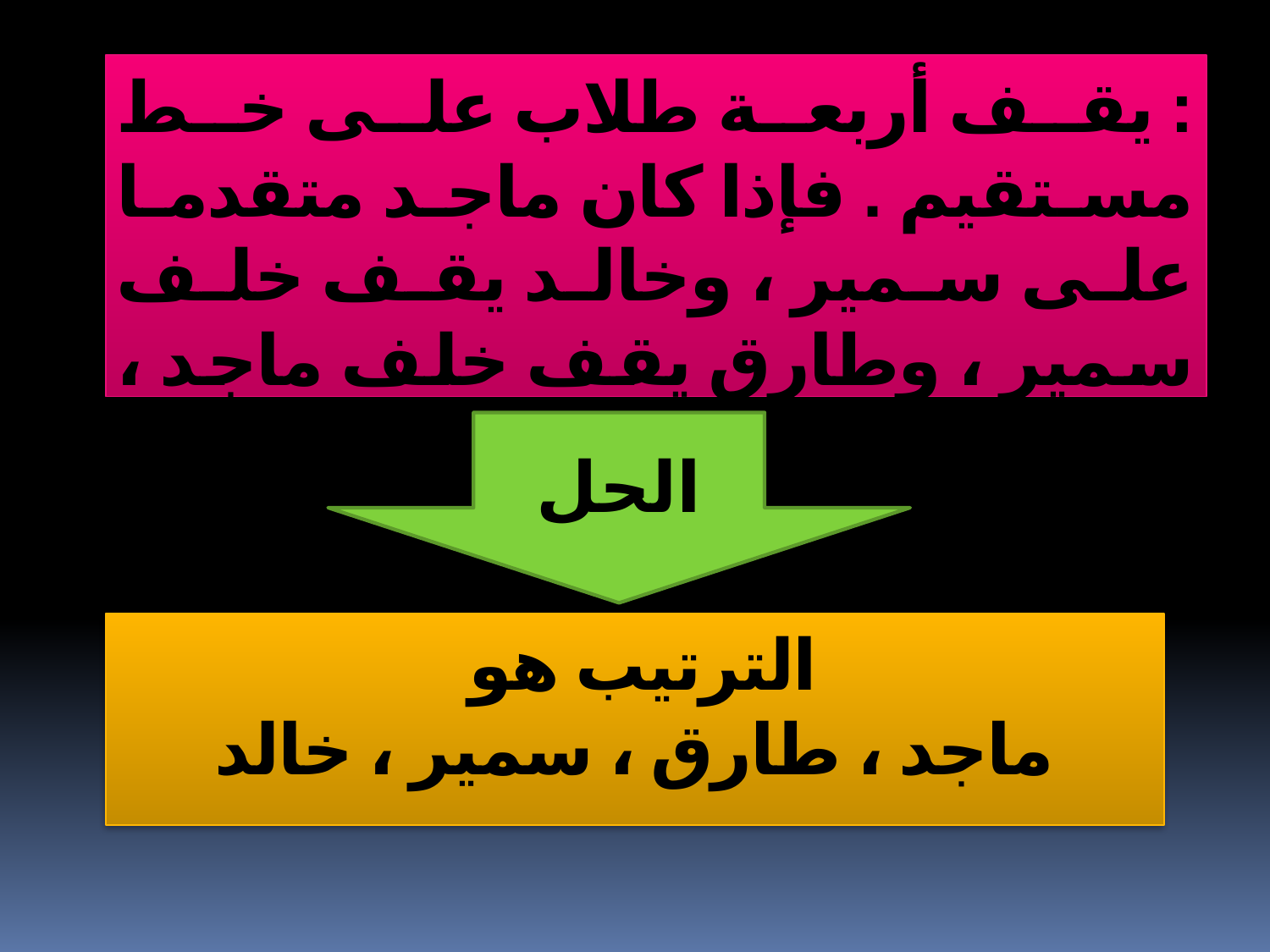

: يقف أربعة طلاب على خط مستقيم . فإذا كان ماجد متقدما على سمير ، وخالد يقف خلف سمير ، وطارق يقف خلف ماجد ، فما الترتيب الذى يقف فيه الطلاب الأربعة ؟
الحل
الترتيب هو
ماجد ، طارق ، سمير ، خالد